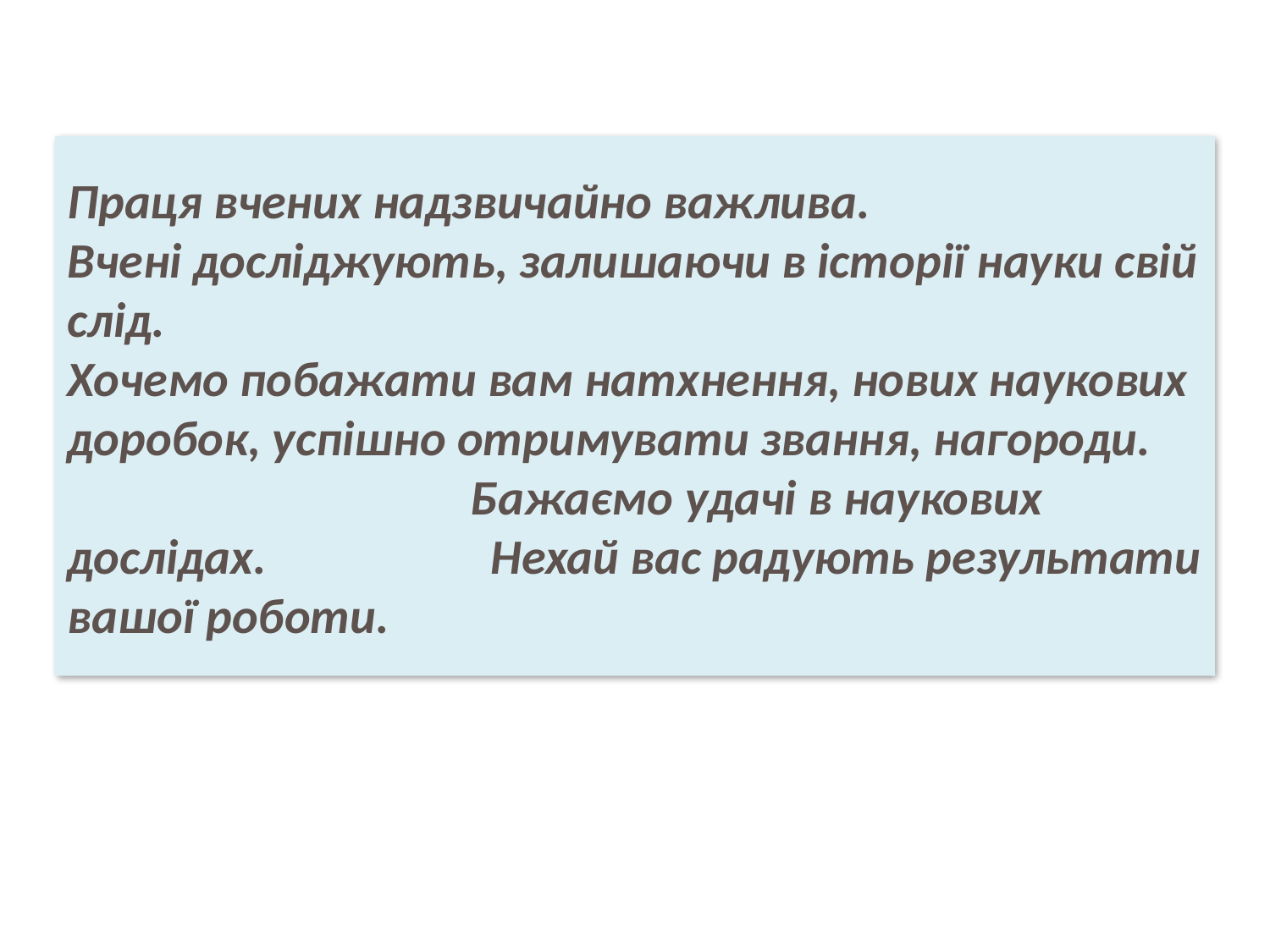

Праця вчених надзвичайно важлива.                    Вчені досліджують, залишаючи в історії науки свій слід.                                                                                Хочемо побажати вам натхнення, нових наукових доробок, успішно отримувати звання, нагороди.                                         Бажаємо удачі в наукових дослідах.                    Нехай вас радують результати вашої роботи.